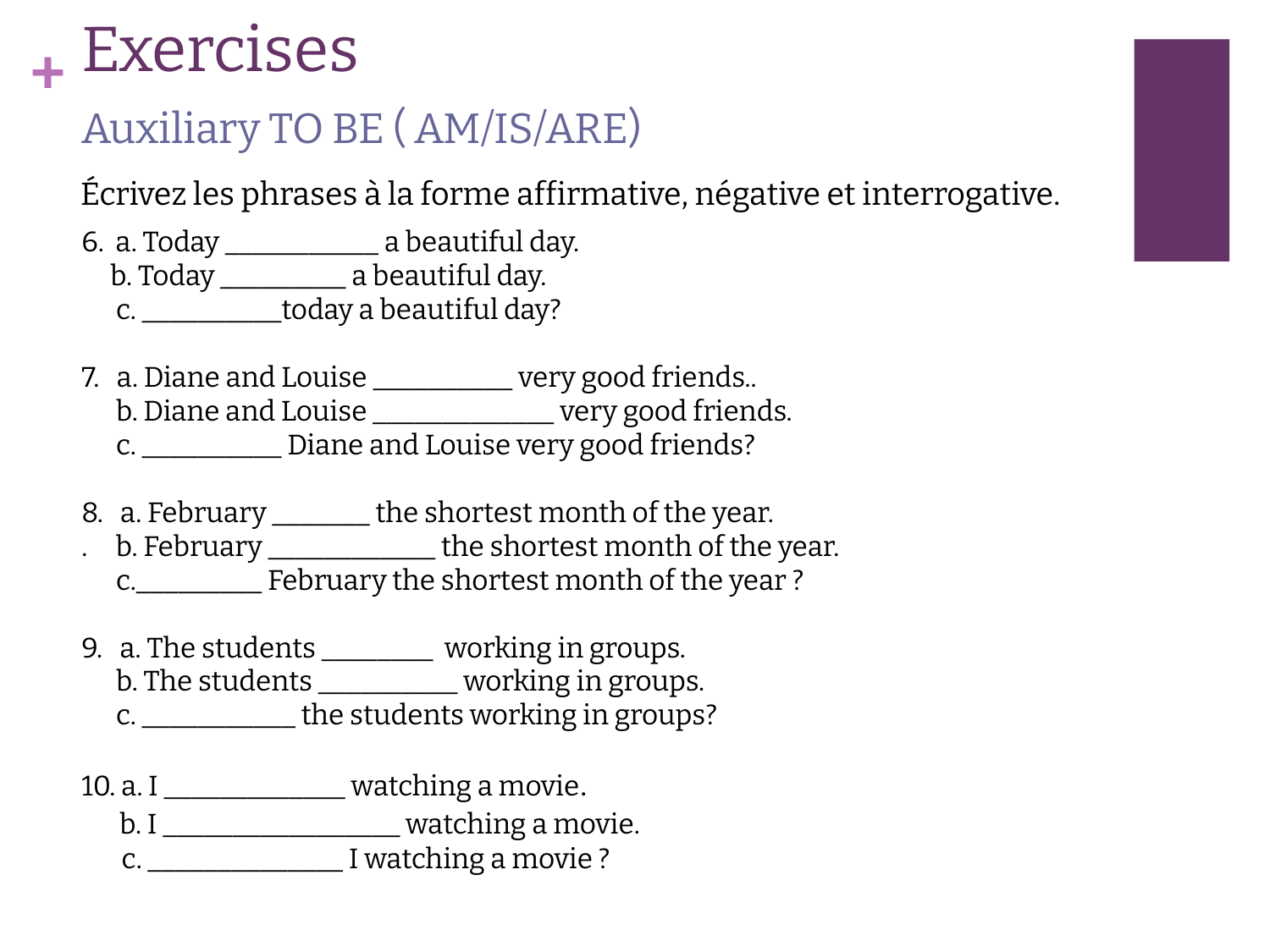

Exercises
Auxiliary TO BE ( AM/IS/ARE)
Écrivez les phrases à la forme affirmative, négative et interrogative.
6.  a. Today ___________ a beautiful day.
     b. Today _________ a beautiful day.
      c. __________today a beautiful day?

7.   a. Diane and Louise __________ very good friends..
      b. Diane and Louise _____________ very good friends.
      c. __________ Diane and Louise very good friends?

8.   a. February _______ the shortest month of the year.
.     b. February ____________ the shortest month of the year.
      c._________ February the shortest month of the year ?

9.   a. The students ________  working in groups.
      b. The students __________ working in groups.
      c. ___________ the students working in groups?

10. a. I _____________ watching a movie.
      b. I _________________ watching a movie.
       c. ______________ I watching a movie ?